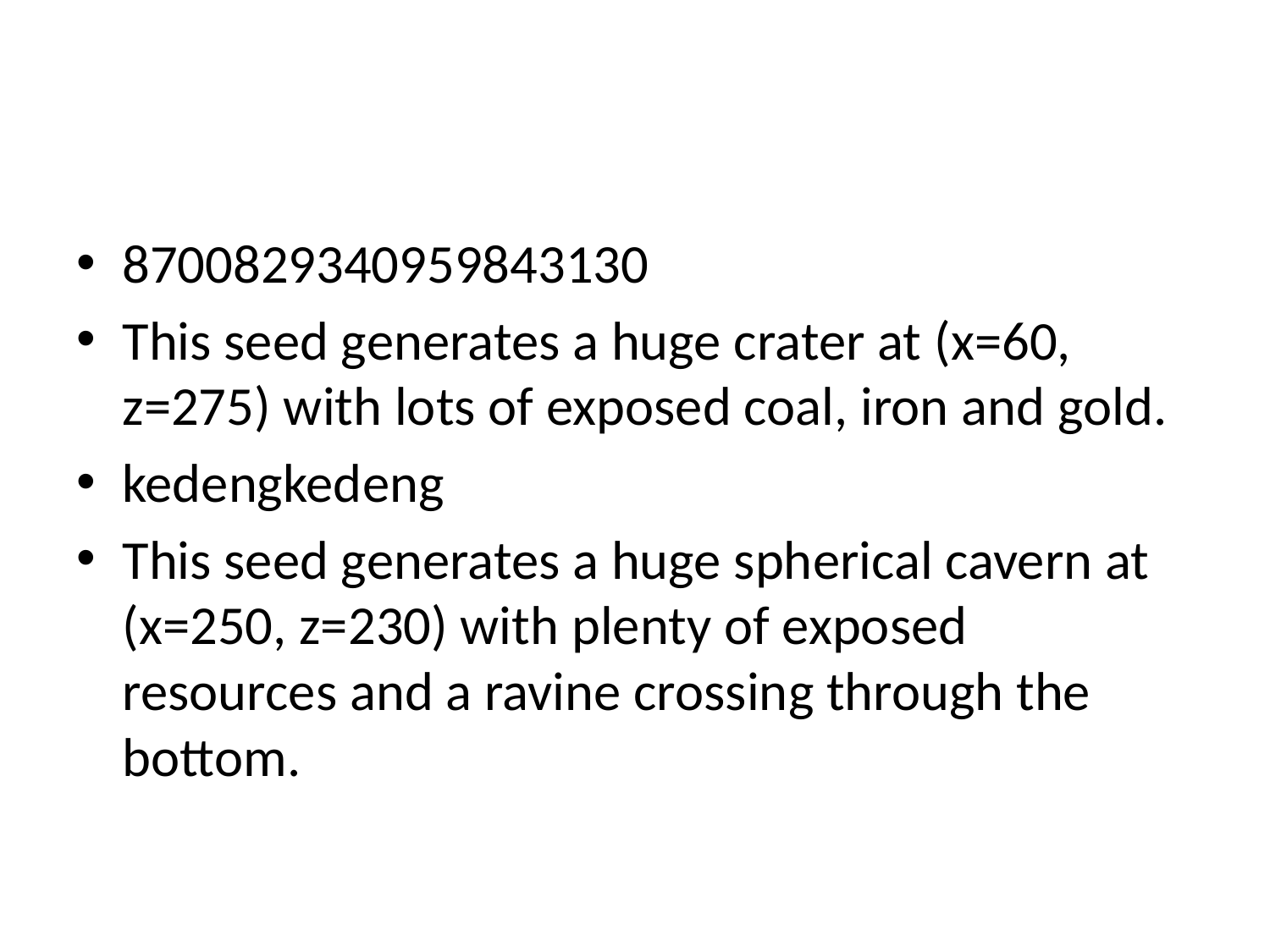

#
8700829340959843130
This seed generates a huge crater at (x=60, z=275) with lots of exposed coal, iron and gold.
kedengkedeng
This seed generates a huge spherical cavern at (x=250, z=230) with plenty of exposed resources and a ravine crossing through the bottom.